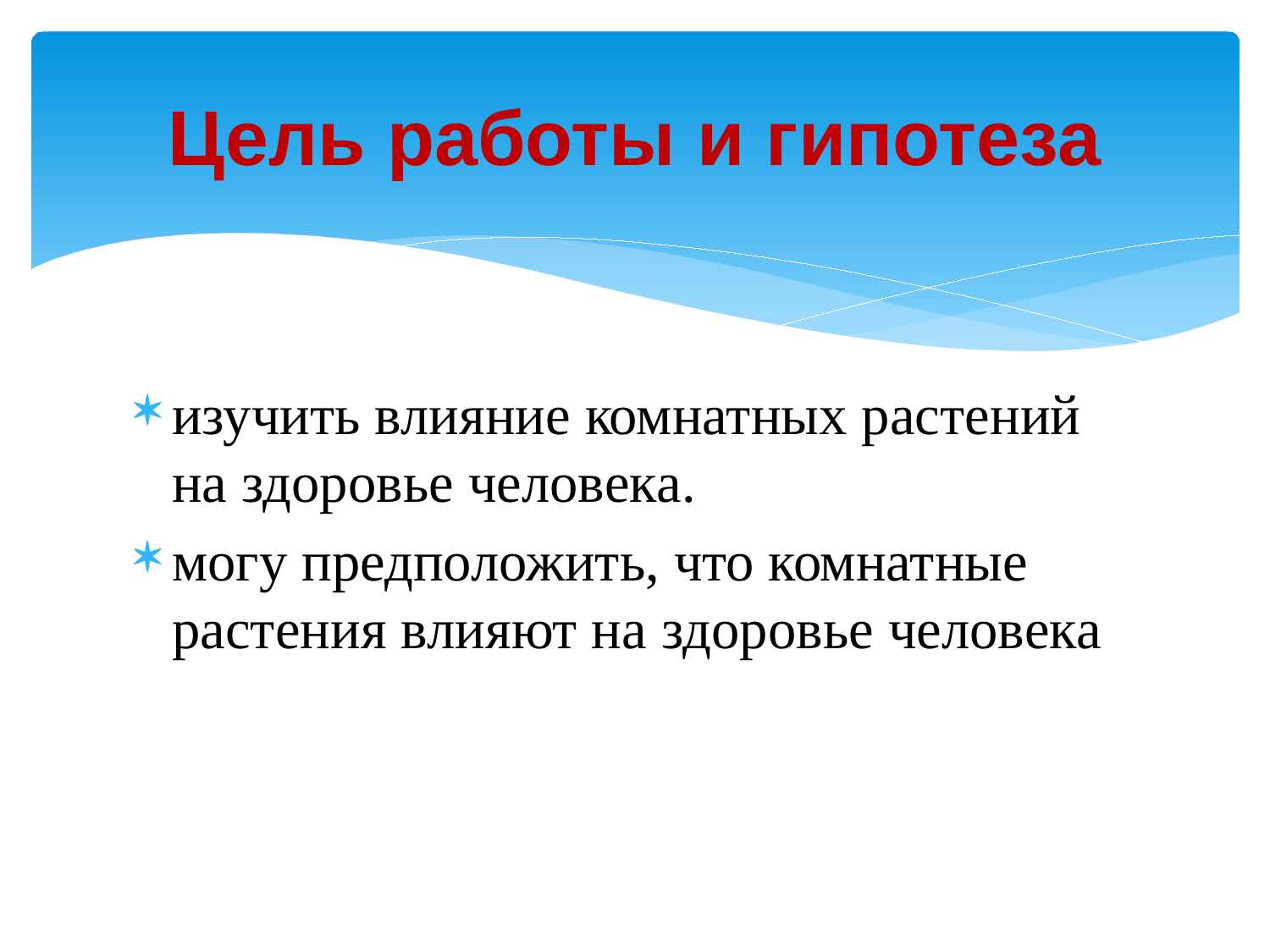

# Цель работы и гипотеза
изучить влияние комнатных растений на здоровье человека.
могу предположить, что комнатные растения влияют на здоровье человека